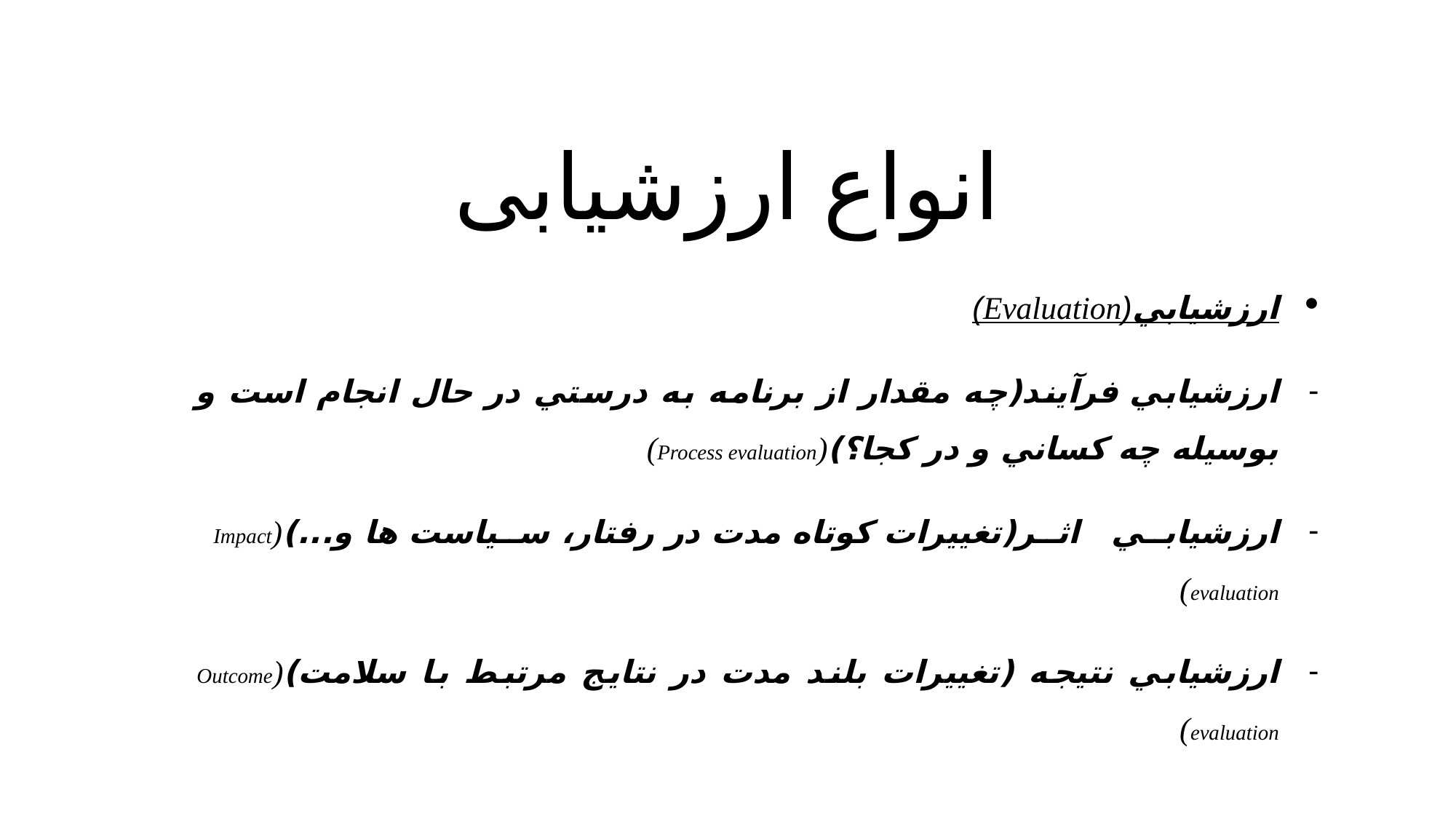

# انواع ارزشیابی
ارزشيابي(Evaluation)
ارزشيابي فرآيند(چه مقدار از برنامه به درستي در حال انجام است و بوسيله چه كساني و در كجا؟)(Process evaluation)
ارزشيابي اثر(تغييرات كوتاه مدت در رفتار، سياست ها و...)(Impact evaluation)
ارزشيابي نتيجه (تغييرات بلند مدت در نتايج مرتبط با سلامت)(Outcome evaluation)